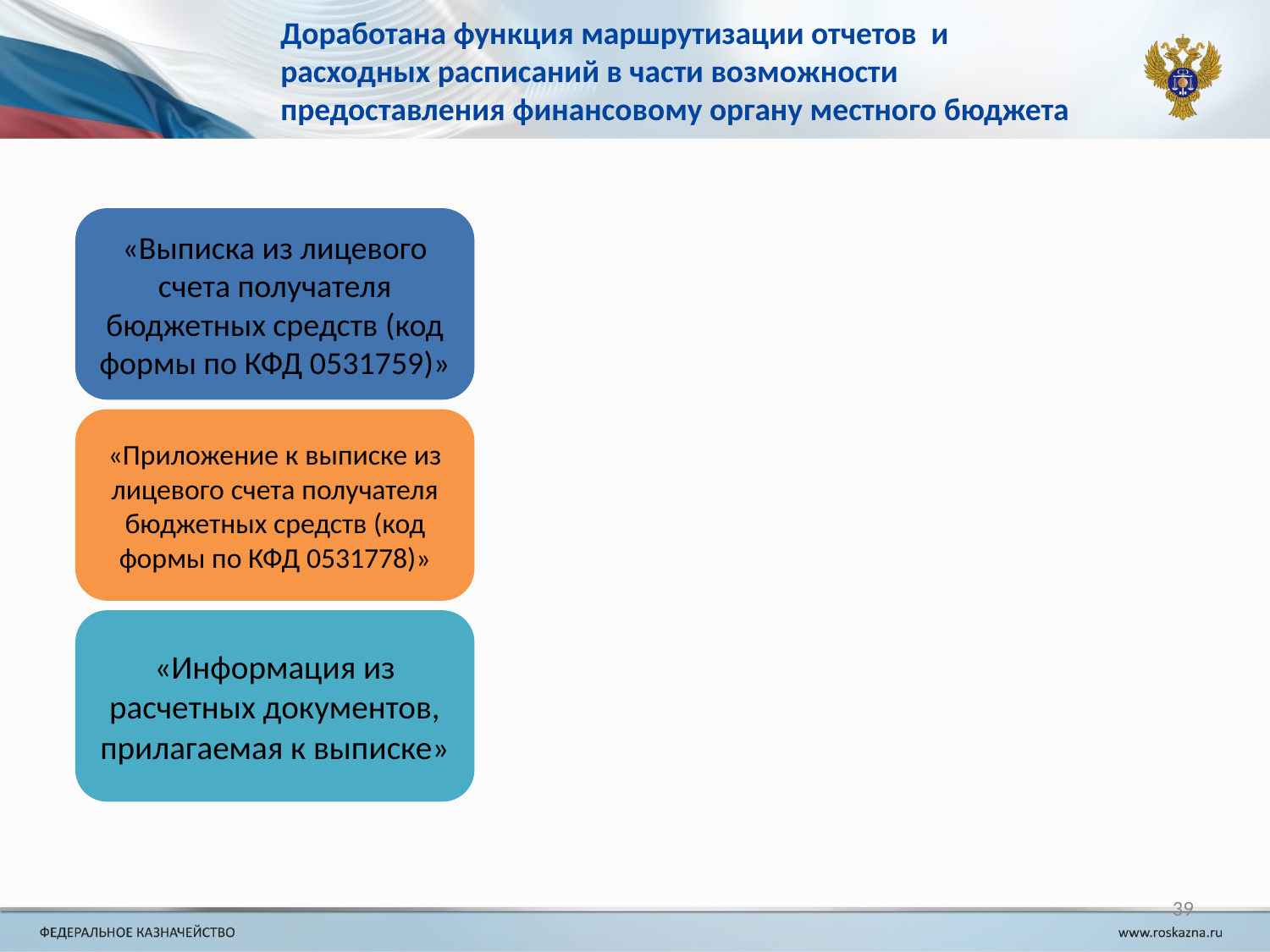

# Доработана функция маршрутизации отчетов  и расходных расписаний в части возможности предоставления финансовому органу местного бюджета
«Выписка из лицевого счета получателя бюджетных средств (код формы по КФД 0531759)»
«Приложение к выписке из лицевого счета получателя бюджетных средств (код формы по КФД 0531778)»
«Информация из расчетных документов, прилагаемая к выписке»
39